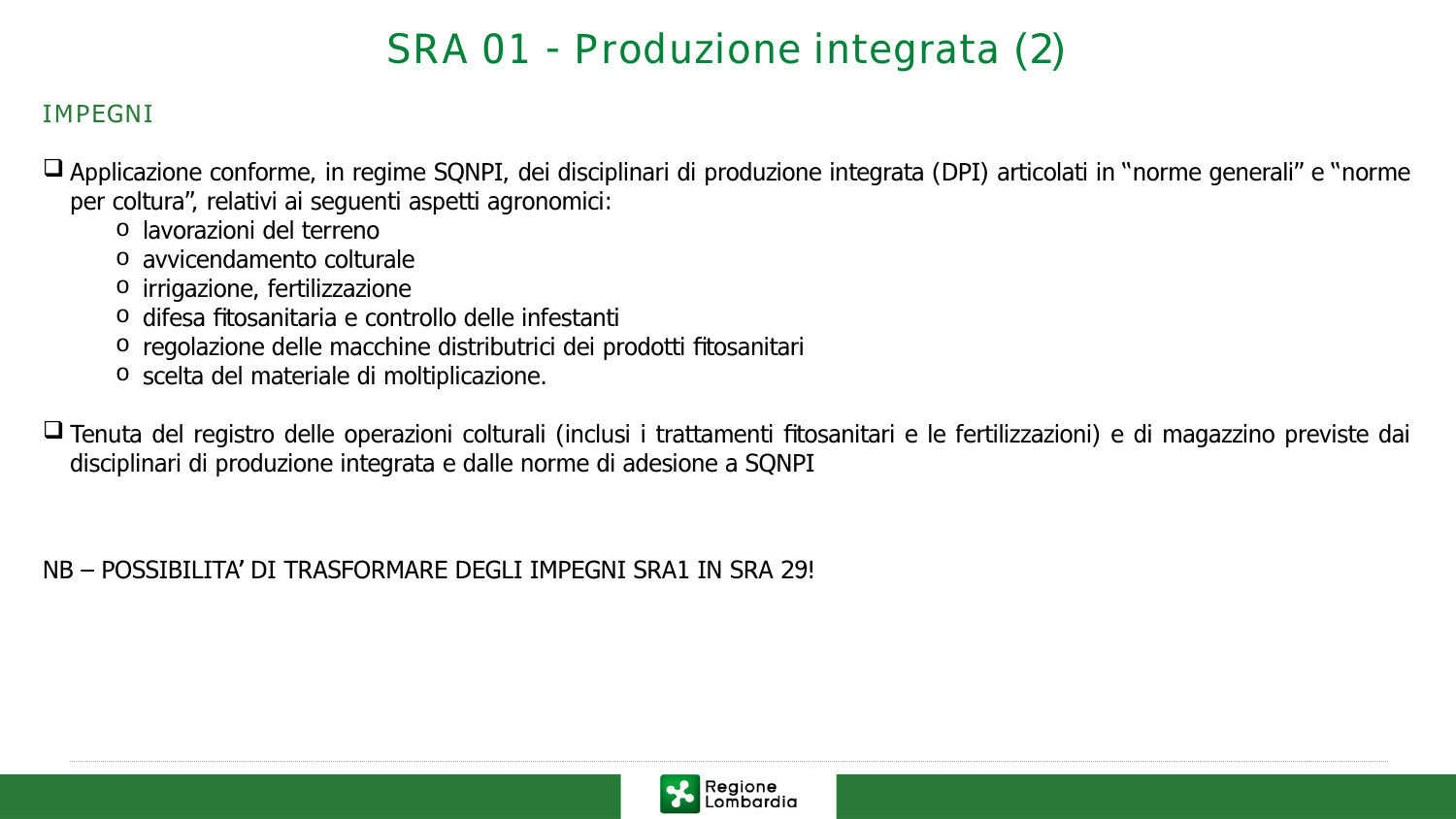

# SRA 01 - Produzione integrata (2)
IMPEGNI

Applicazione conforme, in regime SQNPI, dei disciplinari di produzione integrata (DPI) articolati in “norme generali” e “norme per coltura”, relativi ai seguenti aspetti agronomici:
lavorazioni del terreno
avvicendamento colturale
irrigazione, fertilizzazione
difesa fitosanitaria e controllo delle infestanti
regolazione delle macchine distributrici dei prodotti fitosanitari
scelta del materiale di moltiplicazione.

Tenuta del registro delle operazioni colturali (inclusi i trattamenti fitosanitari e le fertilizzazioni) e di magazzino previste dai disciplinari di produzione integrata e dalle norme di adesione a SQNPI

NB – POSSIBILITA’ DI TRASFORMARE DEGLI IMPEGNI SRA1 IN SRA 29!